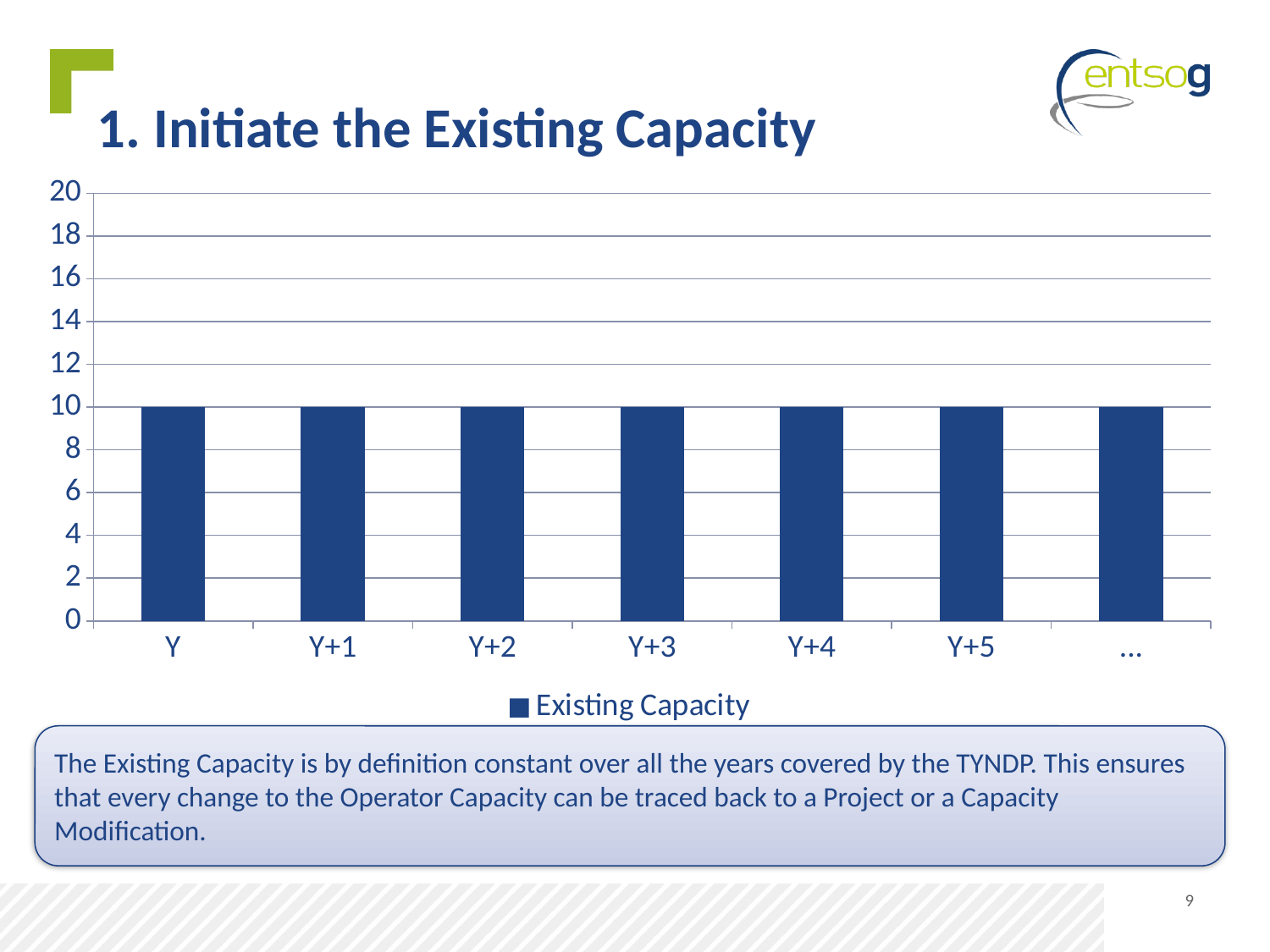

# 1. Initiate the Existing Capacity

### Chart

| Category | Existing Capacity |
|---|---|
| Y | 10.0 |
| Y+1 | 10.0 |
| Y+2 | 10.0 |
| Y+3 | 10.0 |
| Y+4 | 10.0 |
| Y+5 | 10.0 |
| ... | 10.0 |
The Existing Capacity is by definition constant over all the years covered by the TYNDP. This ensures that every change to the Operator Capacity can be traced back to a Project or a Capacity Modification.
9